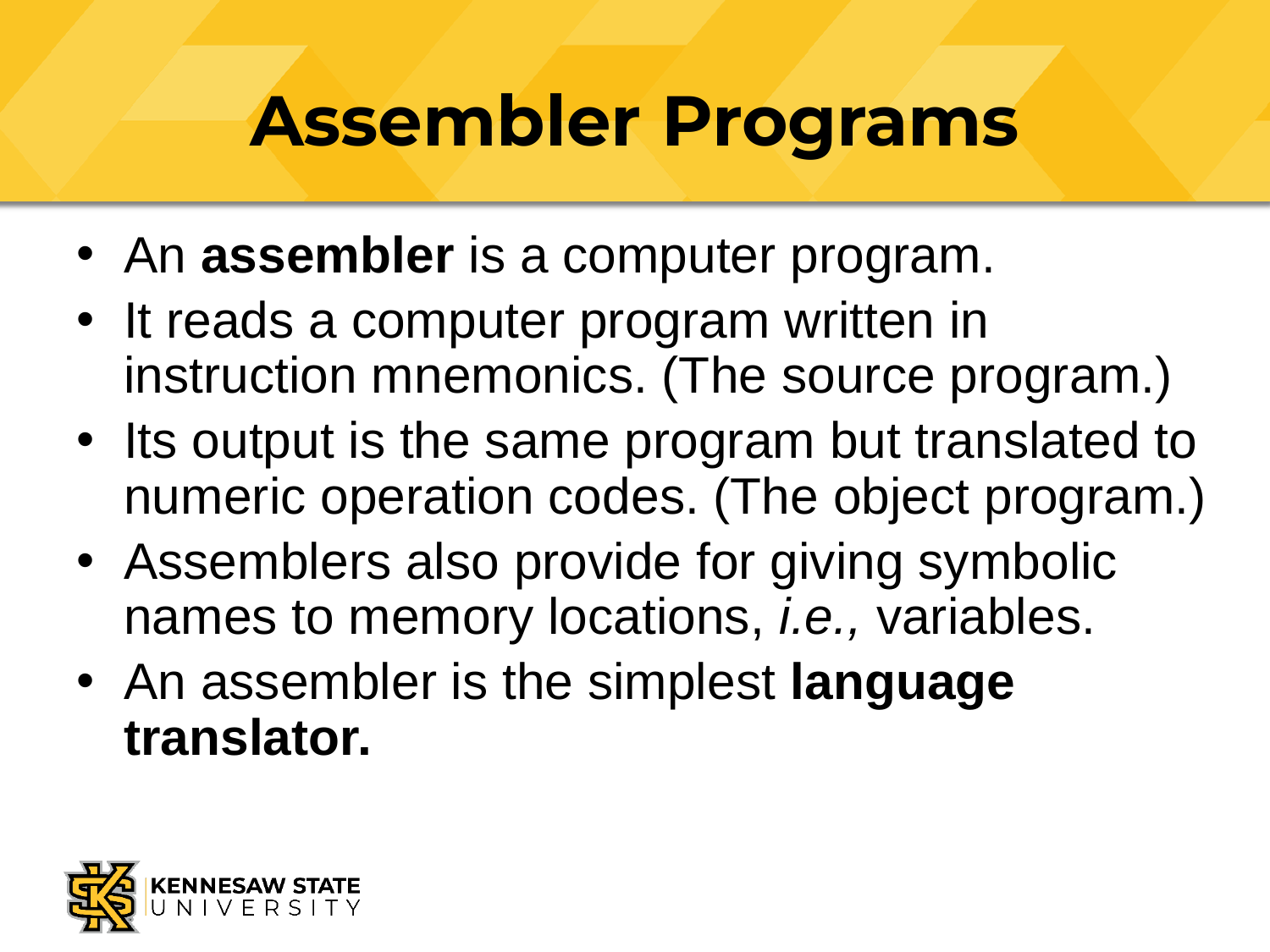

# Assembler Programs
An assembler is a computer program.
It reads a computer program written in instruction mnemonics. (The source program.)
Its output is the same program but translated to numeric operation codes. (The object program.)
Assemblers also provide for giving symbolic names to memory locations, i.e., variables.
An assembler is the simplest language translator.